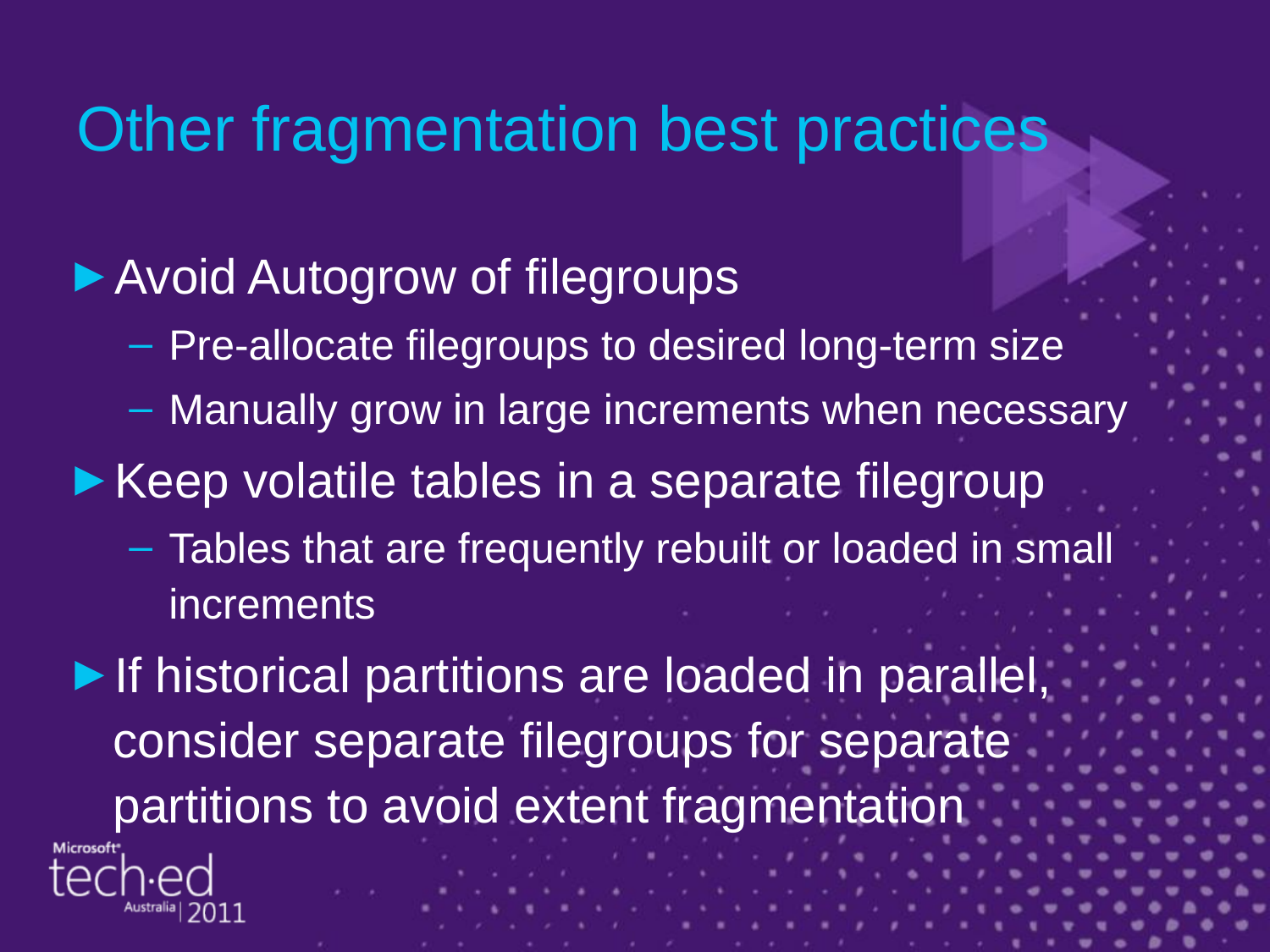

# Other fragmentation best practices
Avoid Autogrow of filegroups
Pre-allocate filegroups to desired long-term size
Manually grow in large increments when necessary
Keep volatile tables in a separate filegroup
Tables that are frequently rebuilt or loaded in small increments
If historical partitions are loaded in parallel, consider separate filegroups for separate partitions to avoid extent fragmentation